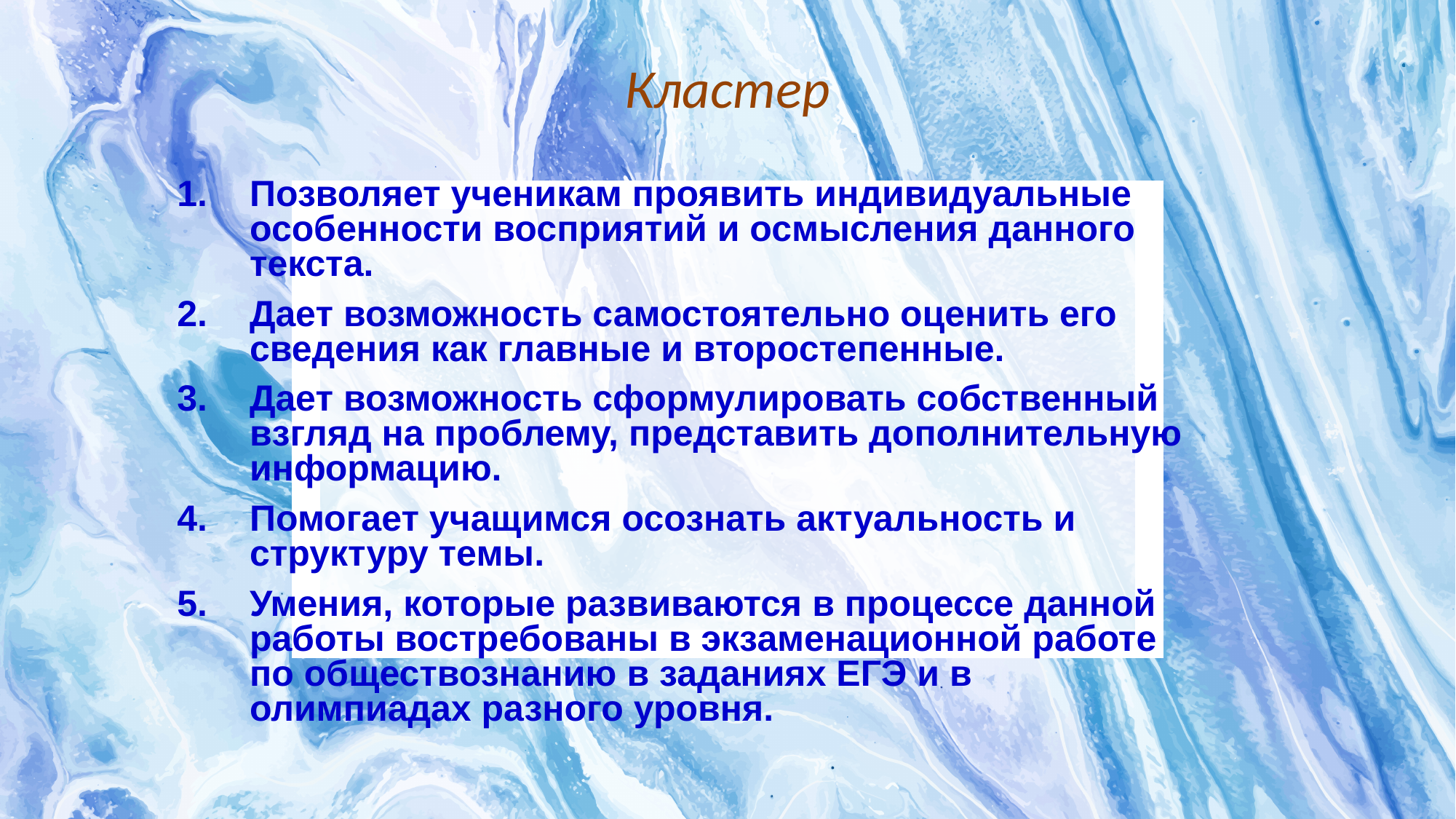

Кластер
Позволяет ученикам проявить индивидуальные особенности восприятий и осмысления данного текста.
Дает возможность самостоятельно оценить его сведения как главные и второстепенные.
Дает возможность сформулировать собственный взгляд на проблему, представить дополнительную информацию.
Помогает учащимся осознать актуальность и структуру темы.
Умения, которые развиваются в процессе данной работы востребованы в экзаменационной работе по обществознанию в заданиях ЕГЭ и в олимпиадах разного уровня.